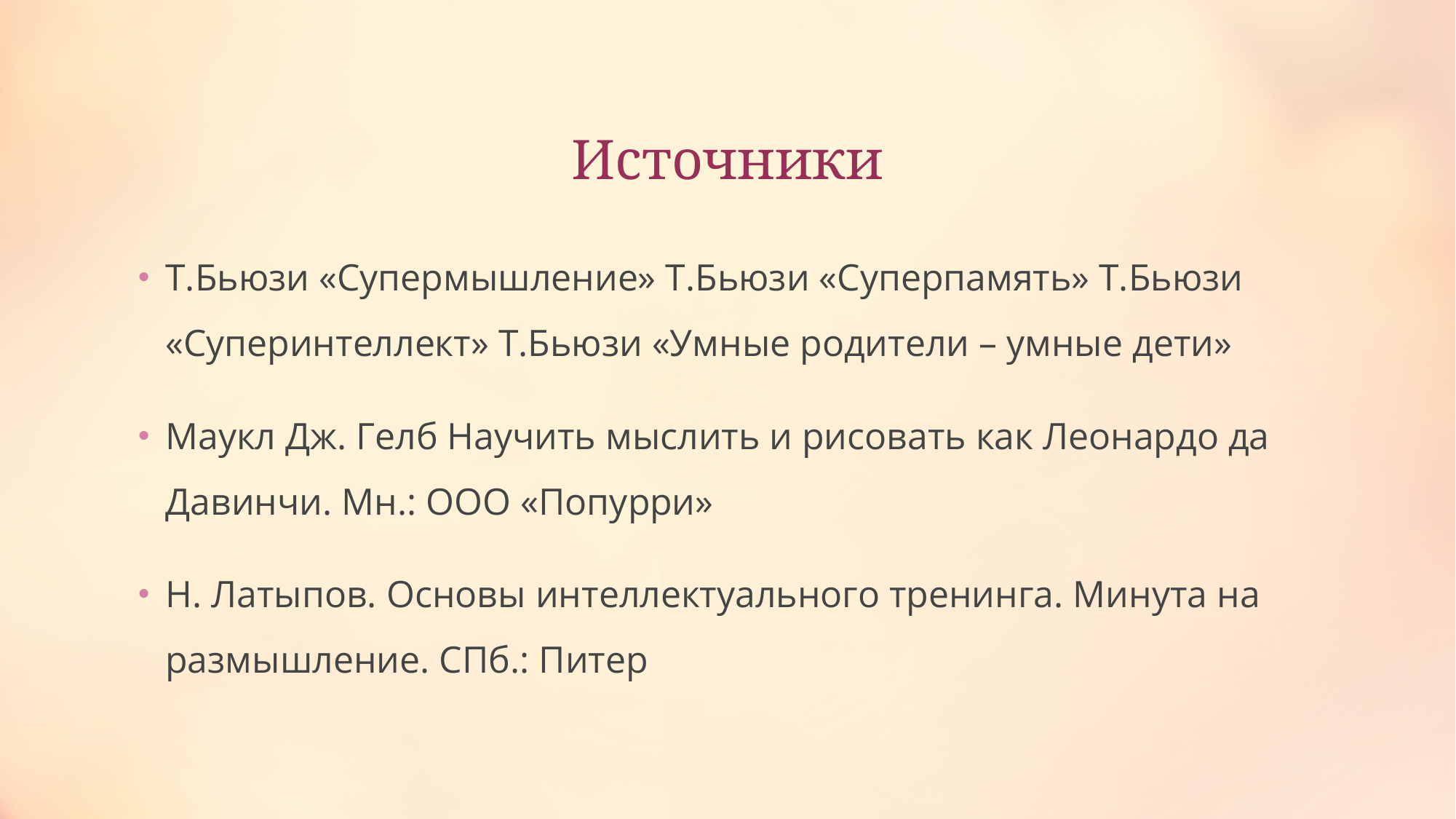

# Источники
Т.Бьюзи «Супермышление» Т.Бьюзи «Суперпамять» Т.Бьюзи «Суперинтеллект» Т.Бьюзи «Умные родители – умные дети»
Маукл Дж. Гелб Научить мыслить и рисовать как Леонардо да Давинчи. Мн.: ООО «Попурри»
Н. Латыпов. Основы интеллектуального тренинга. Минута на размышление. СПб.: Питер